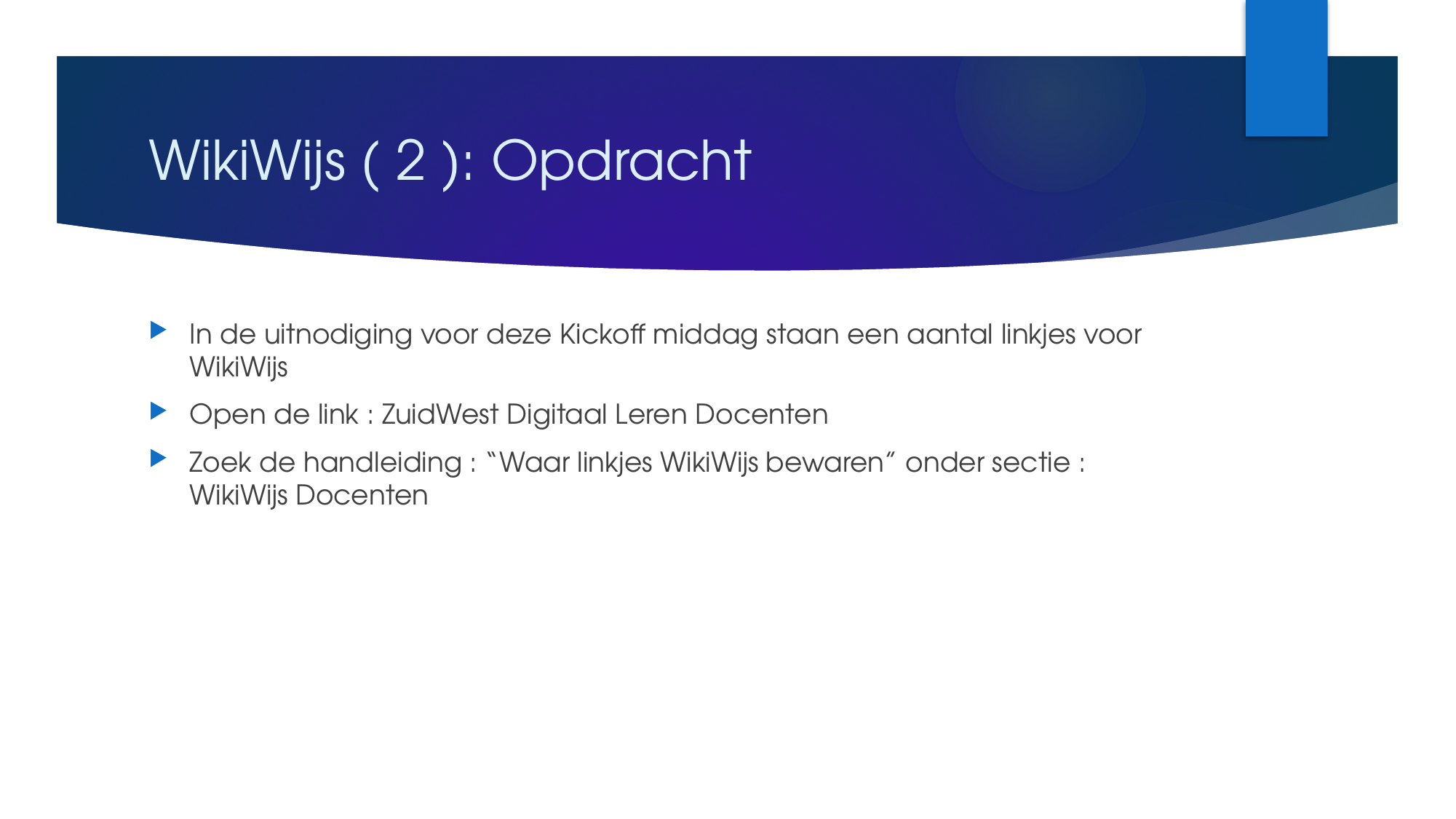

# WikiWijs ( 2 ): Opdracht
In de uitnodiging voor deze Kickoff middag staan een aantal linkjes voor WikiWijs
Open de link : ZuidWest Digitaal Leren Docenten
Zoek de handleiding : “Waar linkjes WikiWijs bewaren” onder sectie : WikiWijs Docenten